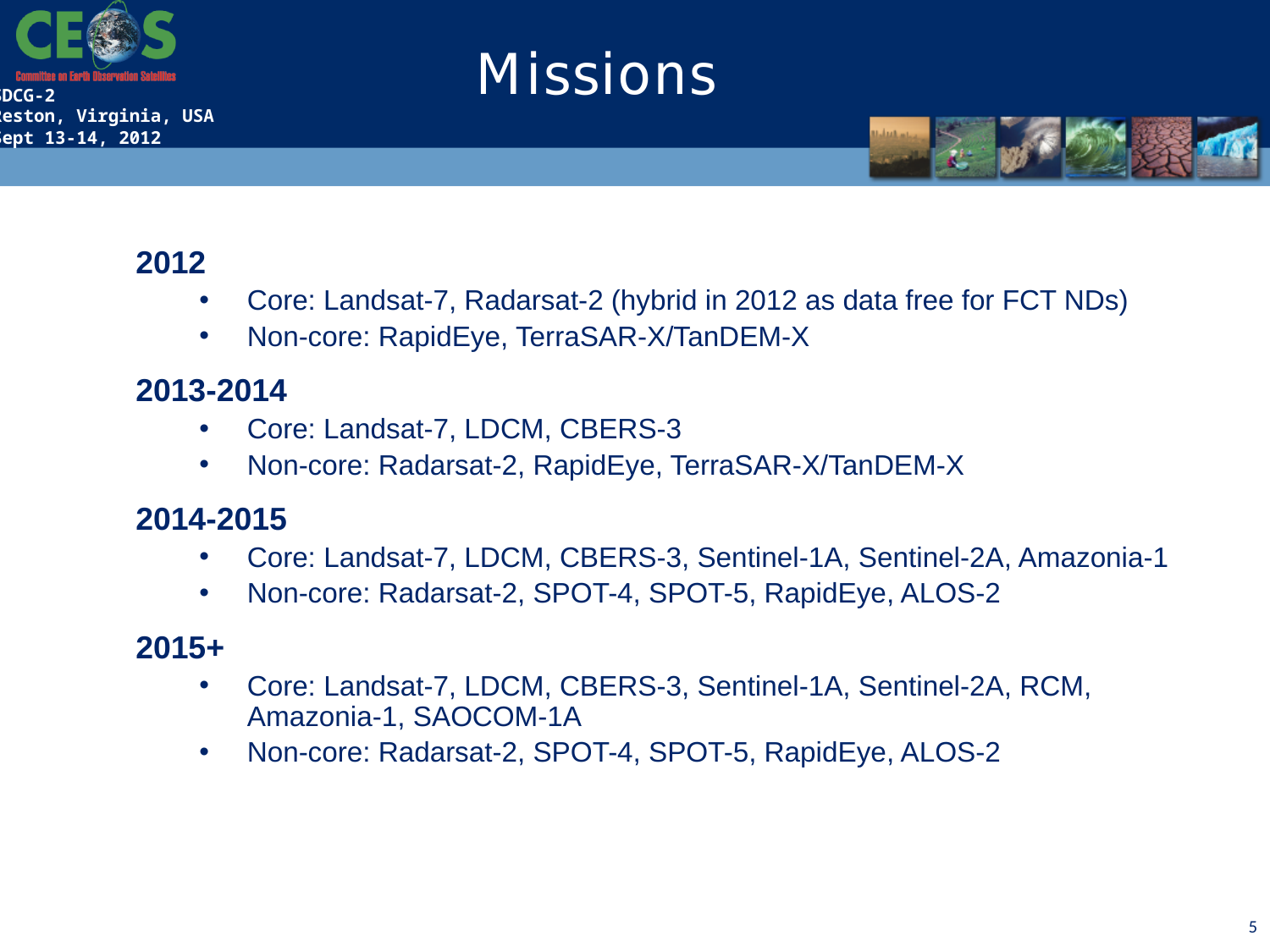

Missions
2012
Core: Landsat-7, Radarsat-2 (hybrid in 2012 as data free for FCT NDs)
Non-core: RapidEye, TerraSAR-X/TanDEM-X

2013-2014
Core: Landsat-7, LDCM, CBERS-3
Non-core: Radarsat-2, RapidEye, TerraSAR-X/TanDEM-X

2014-2015
Core: Landsat-7, LDCM, CBERS-3, Sentinel-1A, Sentinel-2A, Amazonia-1
Non-core: Radarsat-2, SPOT-4, SPOT-5, RapidEye, ALOS-2

2015+
Core: Landsat-7, LDCM, CBERS-3, Sentinel-1A, Sentinel-2A, RCM, Amazonia-1, SAOCOM-1A
Non-core: Radarsat-2, SPOT-4, SPOT-5, RapidEye, ALOS-2

5